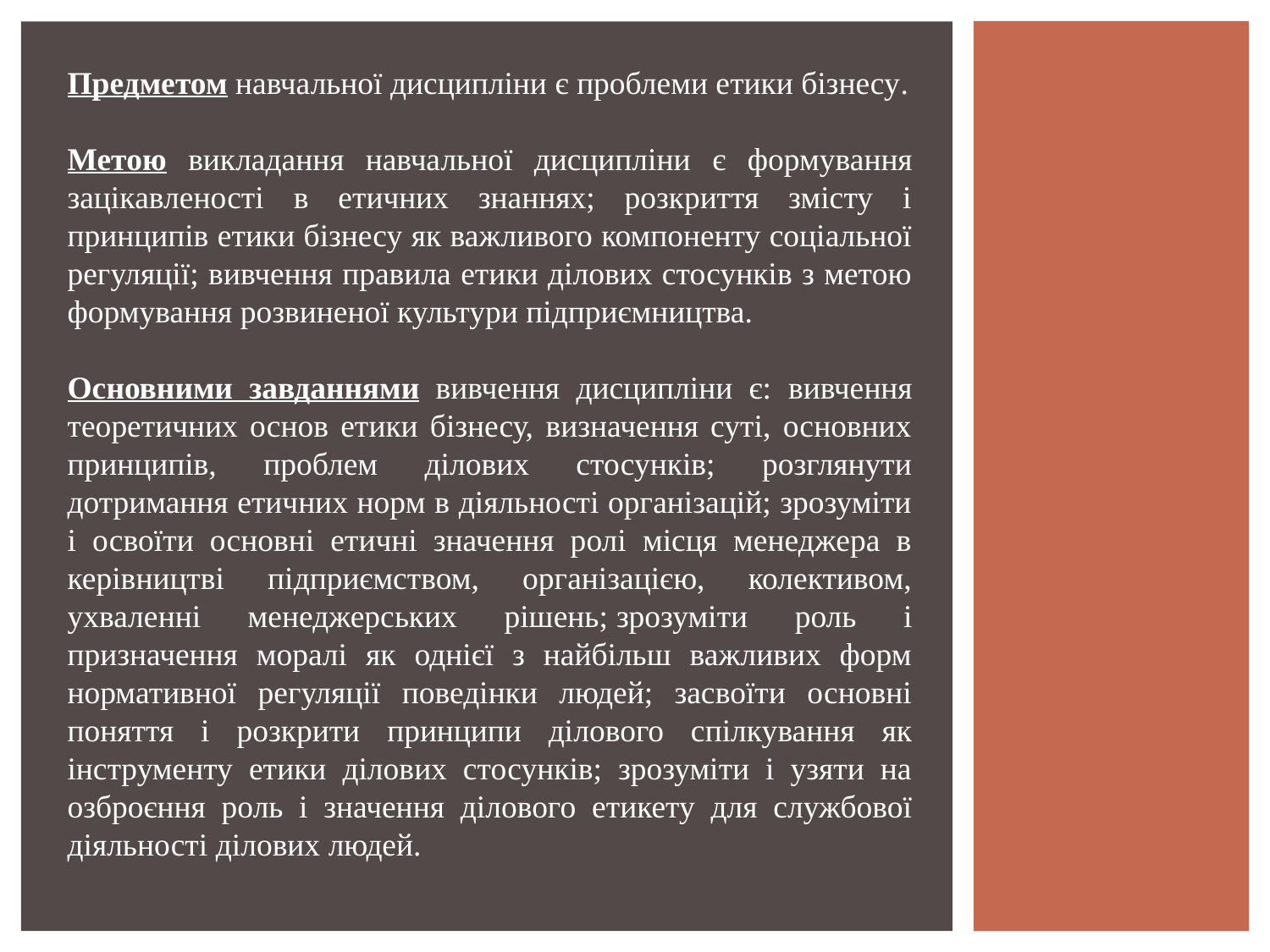

Предметом навчальної дисципліни є проблеми етики бізнесу.
Метою викладання навчальної дисципліни є формування зацікавленості в етичних знаннях; розкриття змісту і принципів етики бізнесу як важливого компоненту соціальної регуляції; вивчення правила етики ділових стосунків з метою формування розвиненої культури підприємництва.
Основними завданнями вивчення дисципліни є: вивчення теоретичних основ етики бізнесу, визначення суті, основних принципів, проблем ділових стосунків; розглянути дотримання етичних норм в діяльності організацій; зрозуміти і освоїти основні етичні значення ролі місця менеджера в керівництві підприємством, організацією, колективом, ухваленні менеджерських рішень; зрозуміти роль і призначення моралі як однієї з найбільш важливих форм нормативної регуляції поведінки людей; засвоїти основні поняття і розкрити принципи ділового спілкування як інструменту етики ділових стосунків; зрозуміти і узяти на озброєння роль і значення ділового етикету для службової діяльності ділових людей.